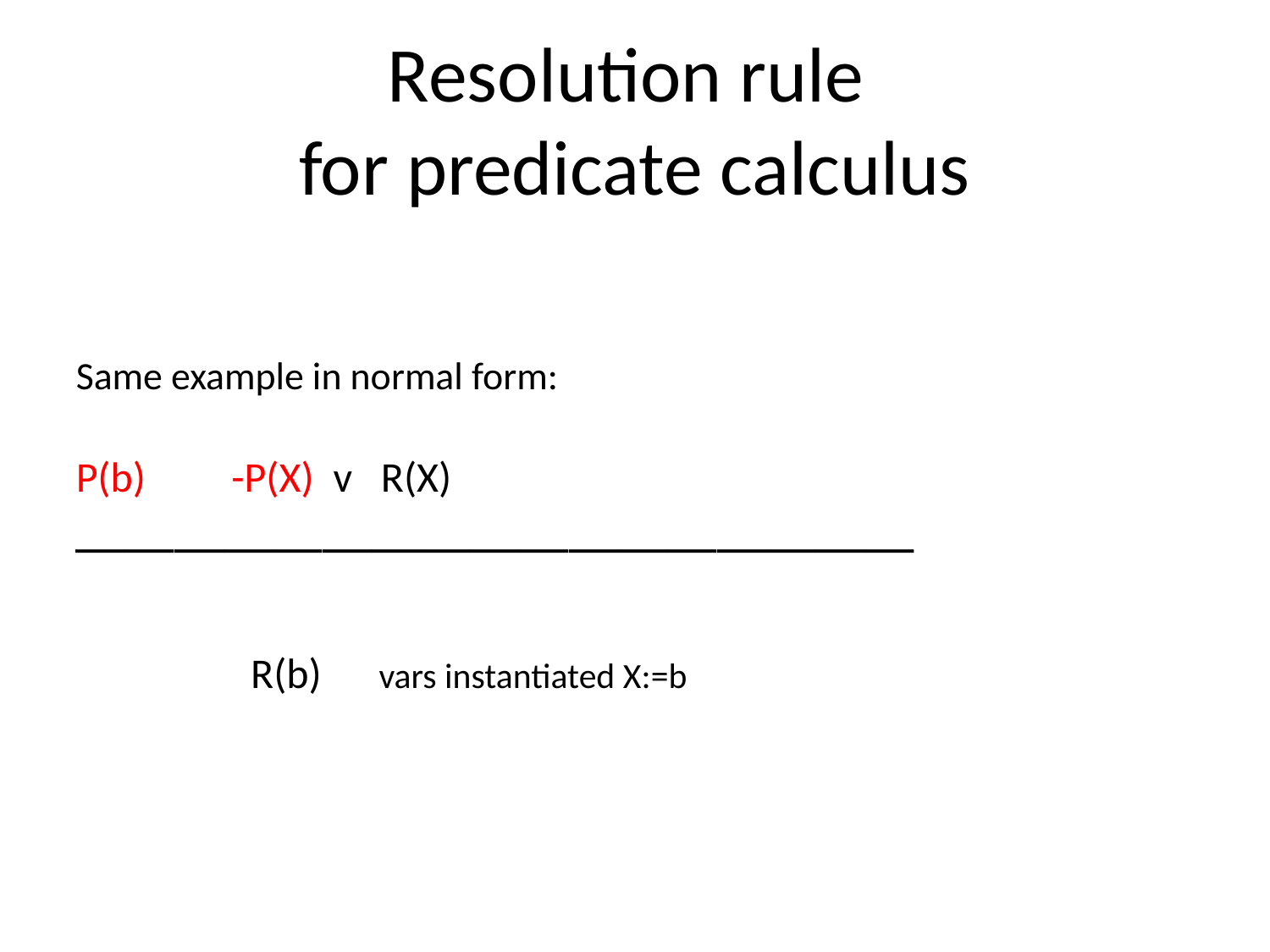

Resolution rule
for predicate calculus

Same example in normal form:

P(b)         -P(X)  v   R(X)
—————————————————
		R(b)      vars instantiated X:=b